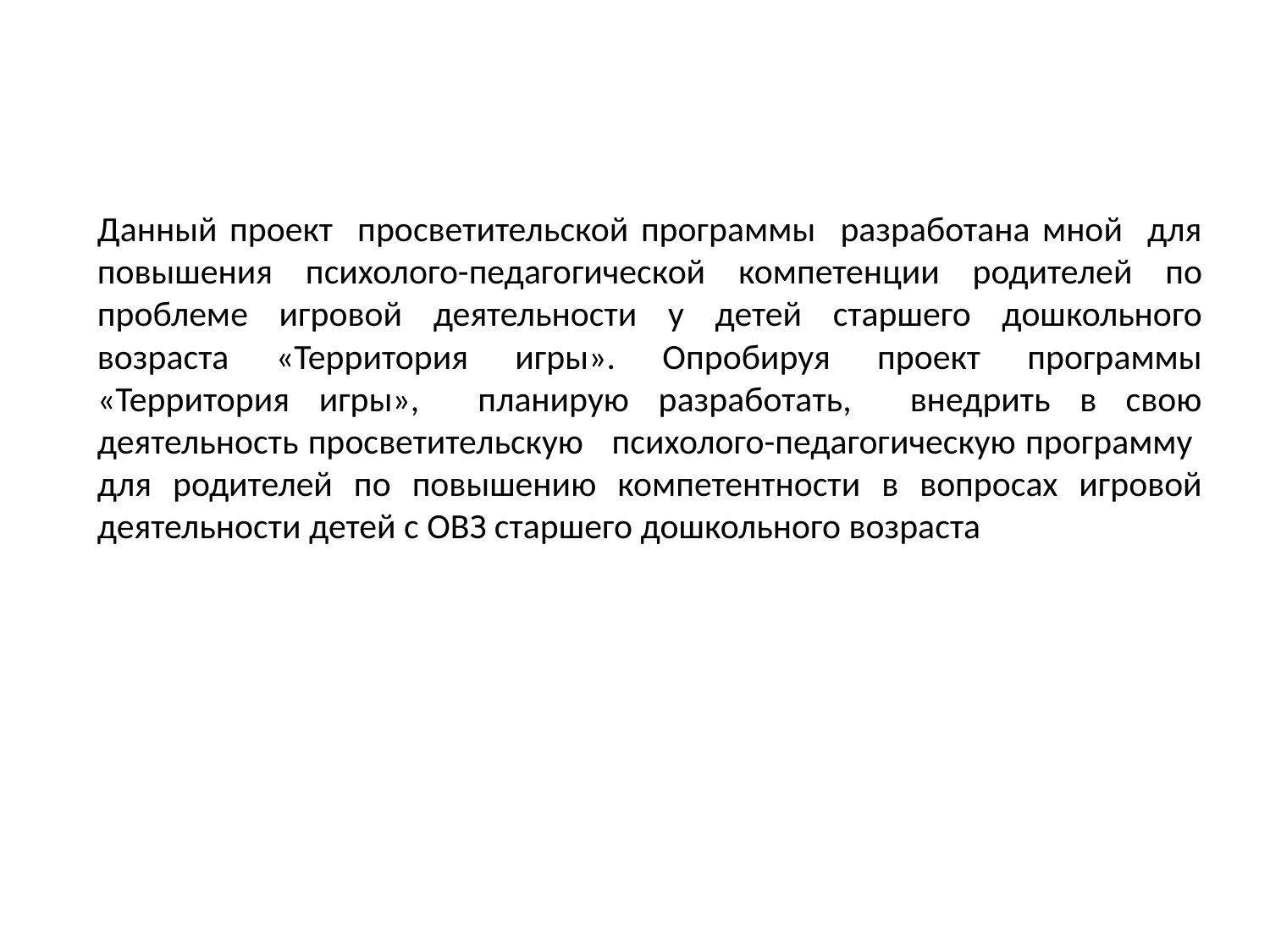

Данный проект  просветительской программы  разработана мной  для повышения психолого-педагогической компетенции родителей по проблеме игровой деятельности у детей старшего дошкольного возраста «Территория игры». Опробируя проект программы «Территория игры»,  планирую разработать,  внедрить в свою деятельность просветительскую   психолого-педагогическую программу  для родителей по повышению компетентности в вопросах игровой деятельности детей с ОВЗ старшего дошкольного возраста